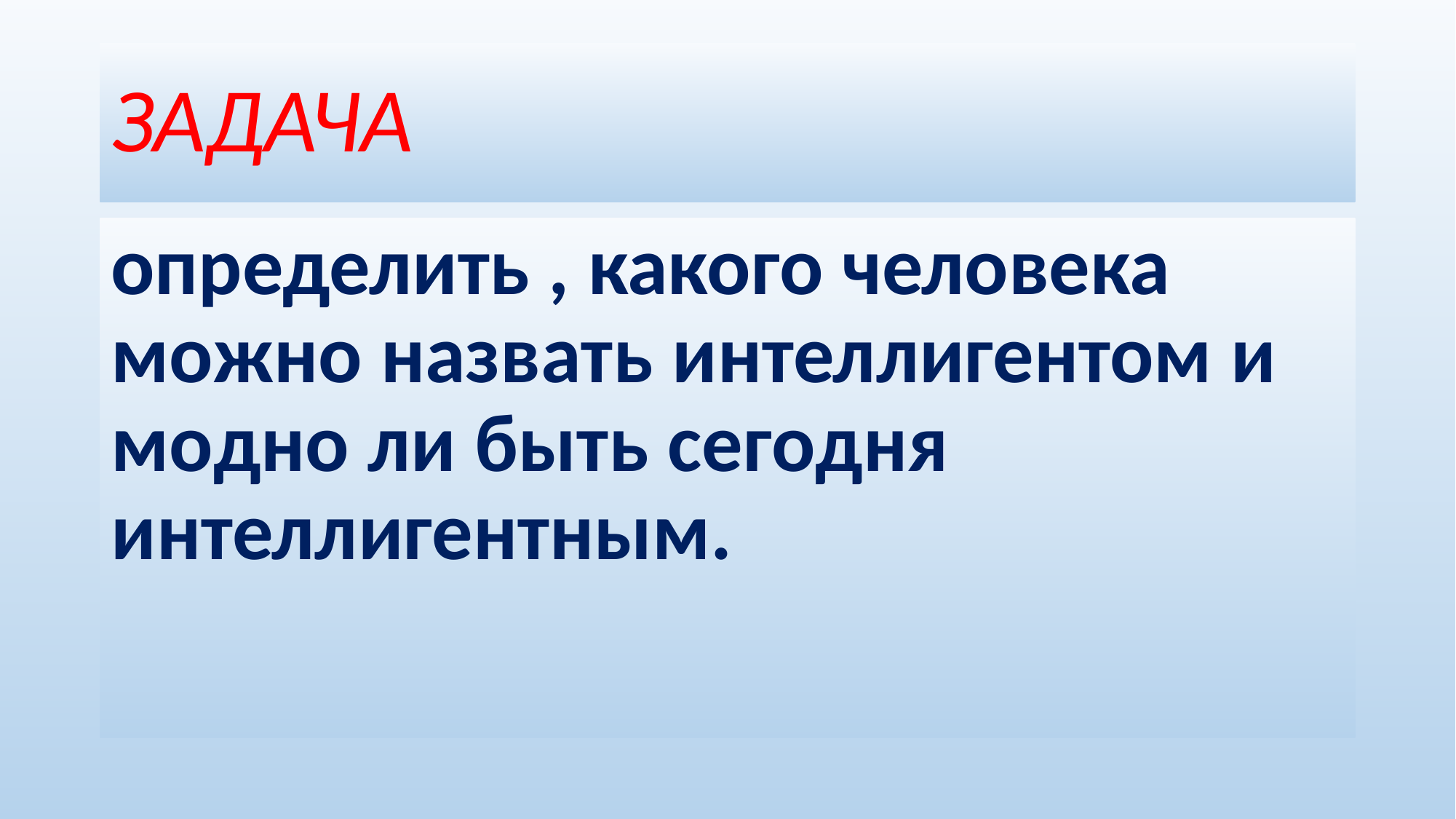

# ЗАДАЧА
определить , какого человека можно назвать интеллигентом и модно ли быть сегодня интеллигентным.